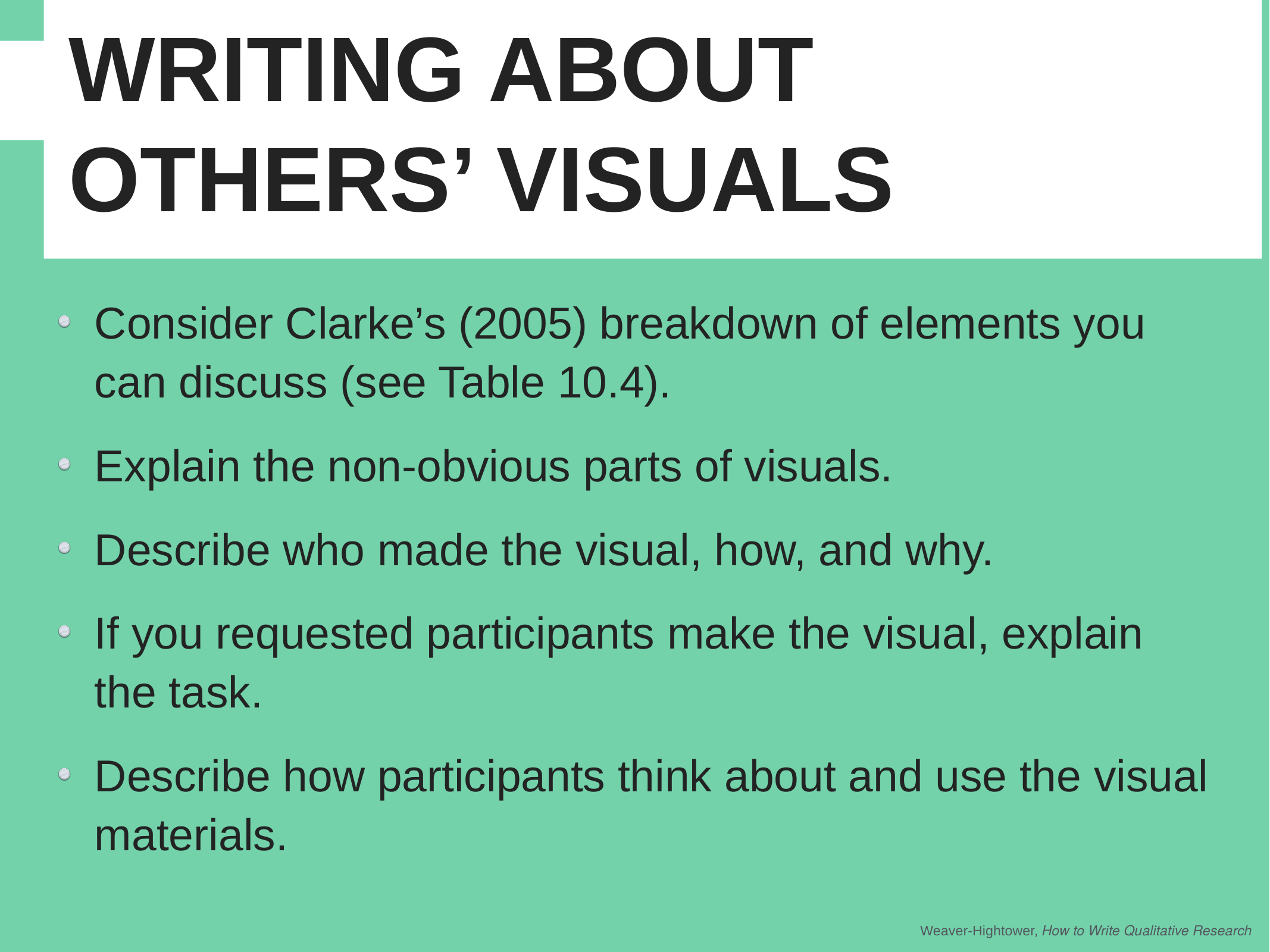

# Writing about Others’ Visuals
Consider Clarke’s (2005) breakdown of elements you can discuss (see Table 10.4).
Explain the non-obvious parts of visuals.
Describe who made the visual, how, and why.
If you requested participants make the visual, explain the task.
Describe how participants think about and use the visual materials.